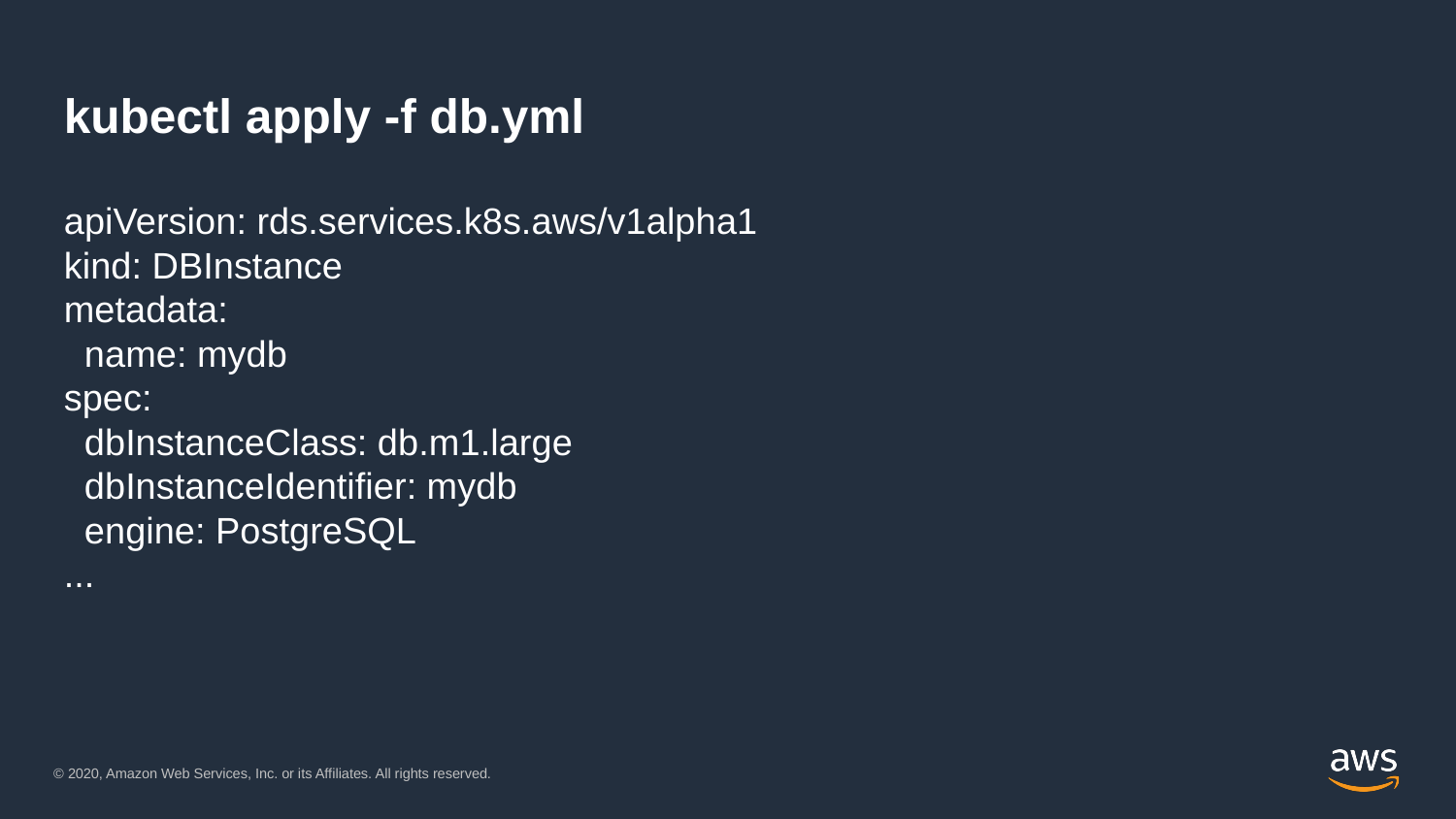

kubectl apply -f db.yml
apiVersion: rds.services.k8s.aws/v1alpha1
kind: DBInstance
metadata:
  name: mydb
spec:
  dbInstanceClass: db.m1.large
  dbInstanceIdentifier: mydb
  engine: PostgreSQL
...